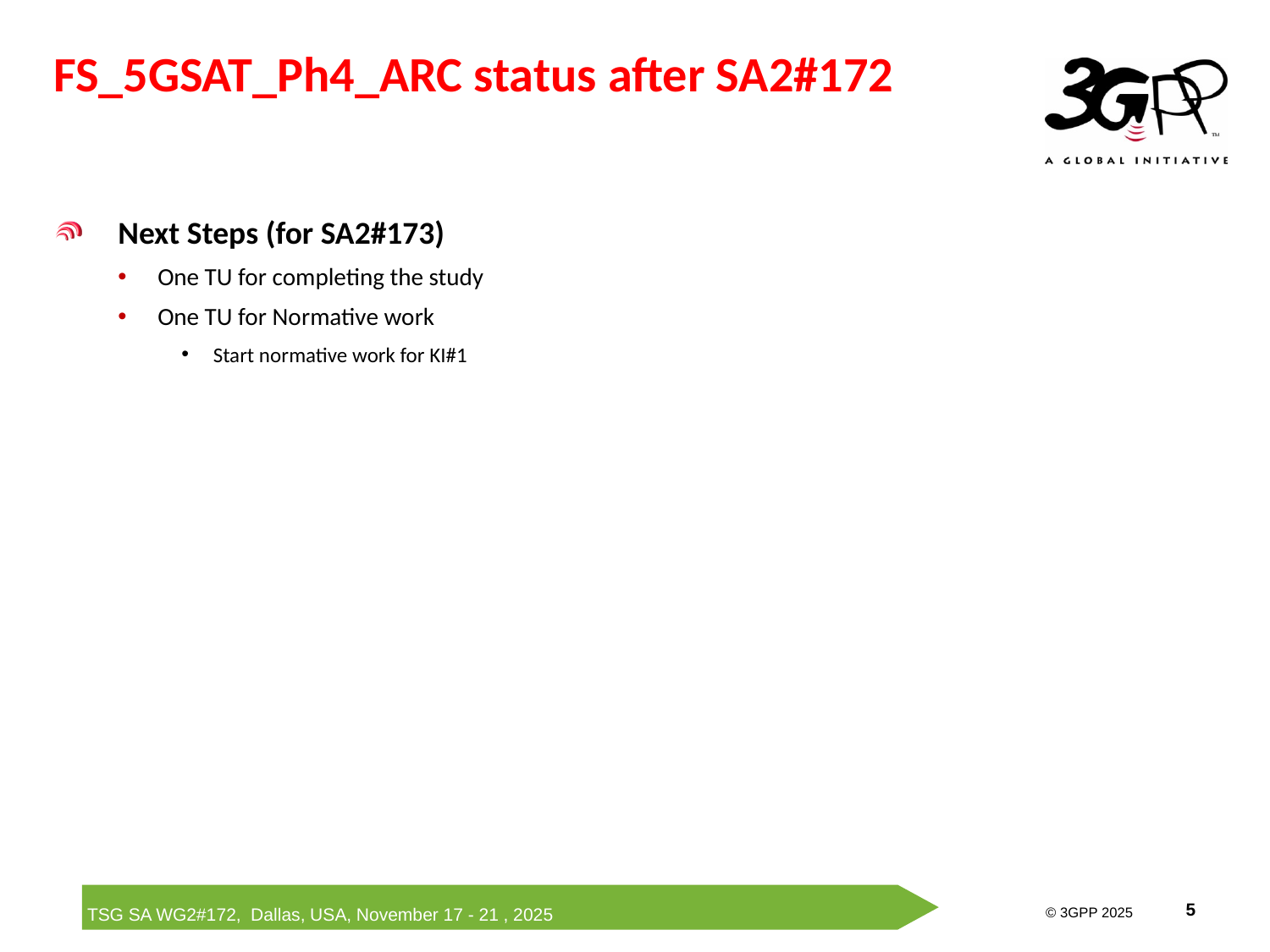

FS_5GSAT_Ph4_ARC status after SA2#172
Next Steps (for SA2#173)
One TU for completing the study
One TU for Normative work
Start normative work for KI#1